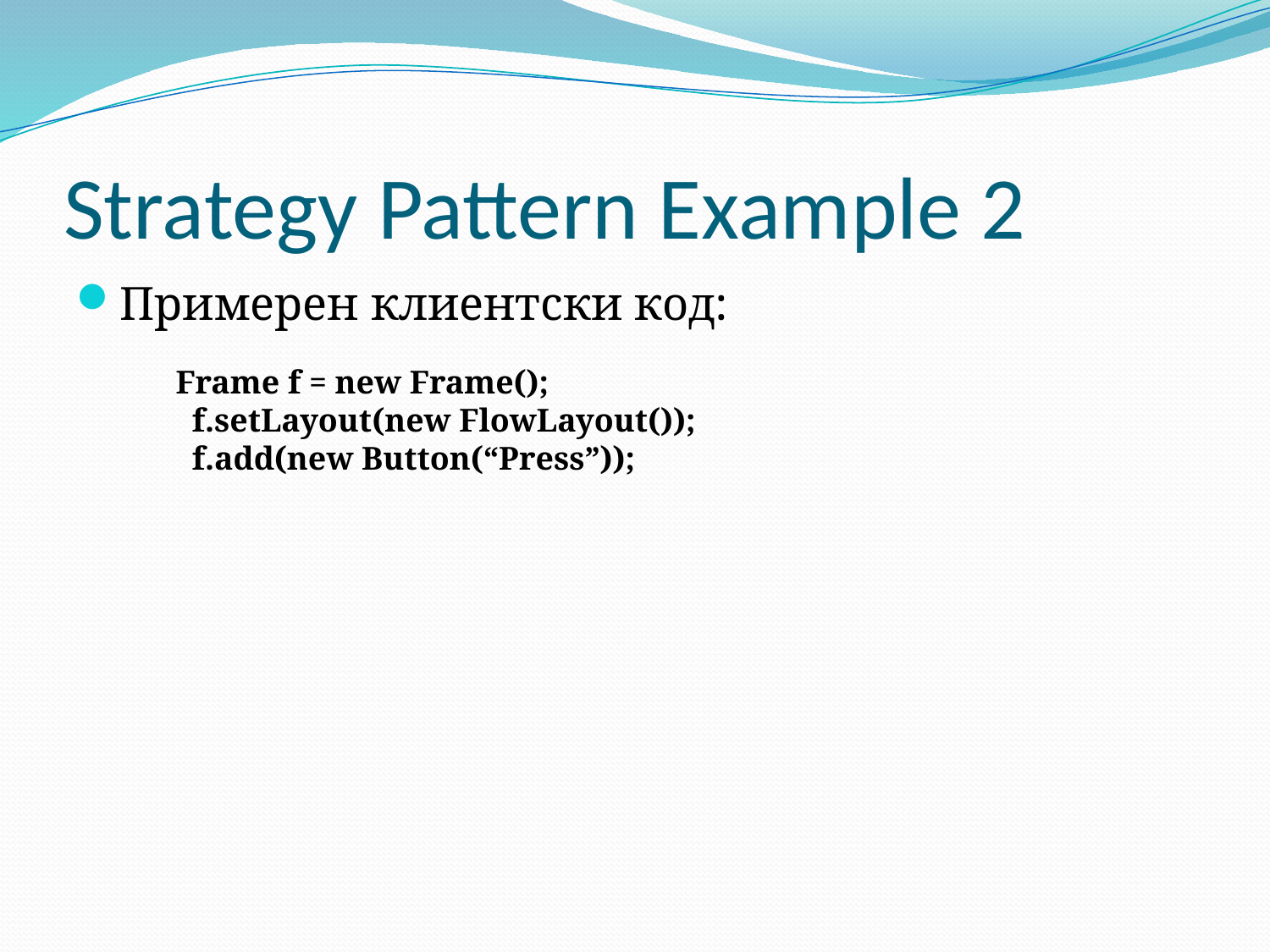

# Strategy Pattern Example 2
Примерен клиентски код:
 Frame f = new Frame();
   f.setLayout(new FlowLayout());
   f.add(new Button(“Press”));